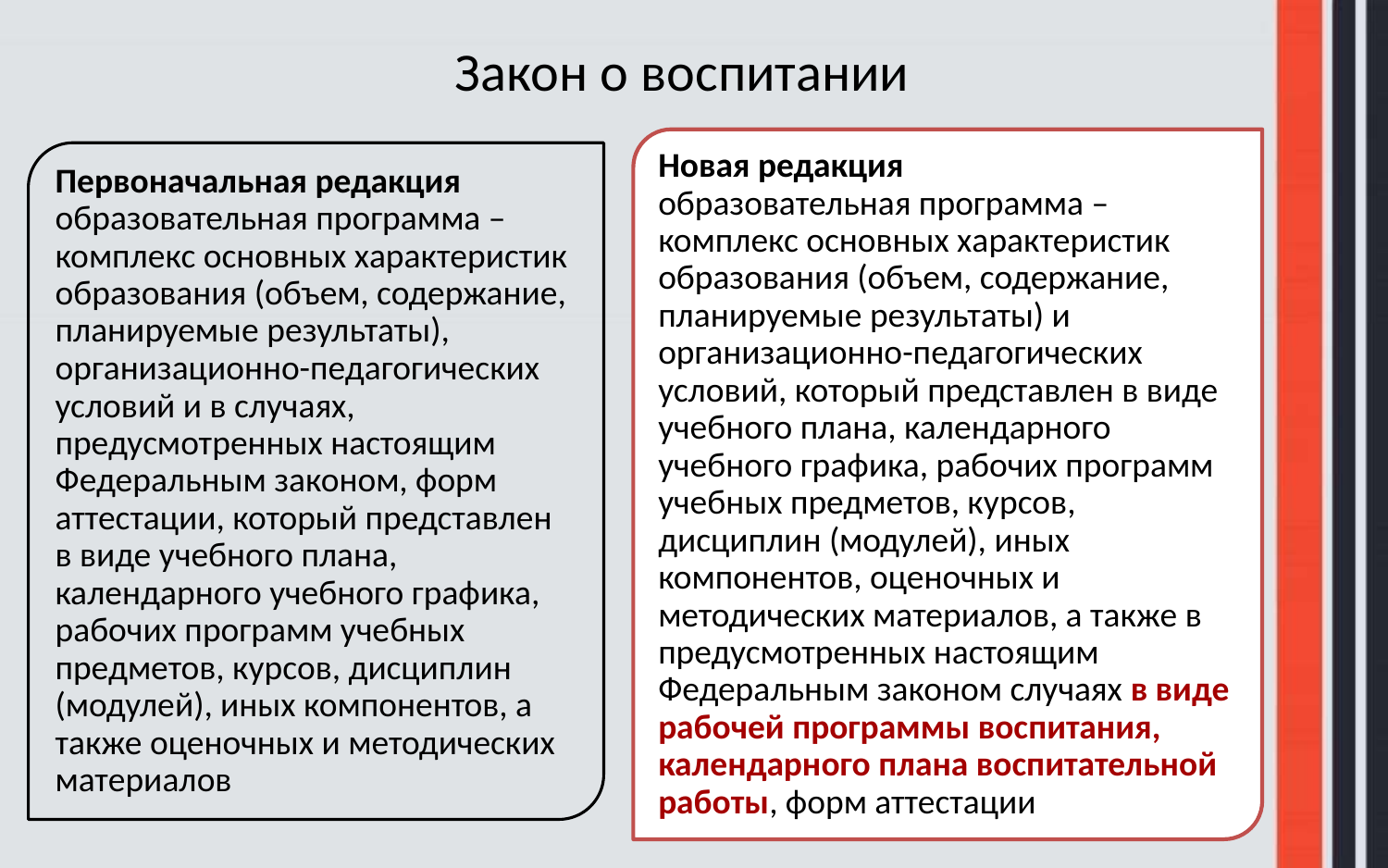

Закон о воспитании
Новая редакция
образовательная программа – комплекс основных характеристик образования (объем, содержание, планируемые результаты) и организационно-педагогических условий, который представлен в виде учебного плана, календарного учебного графика, рабочих программ учебных предметов, курсов, дисциплин (модулей), иных компонентов, оценочных и методических материалов, а также в предусмотренных настоящим Федеральным законом случаях в виде рабочей программы воспитания, календарного плана воспитательной работы, форм аттестации
Первоначальная редакция
образовательная программа – комплекс основных характеристик образования (объем, содержание, планируемые результаты), организационно-педагогических условий и в случаях, предусмотренных настоящим Федеральным законом, форм аттестации, который представлен в виде учебного плана, календарного учебного графика, рабочих программ учебных предметов, курсов, дисциплин (модулей), иных компонентов, а также оценочных и методических материалов
7